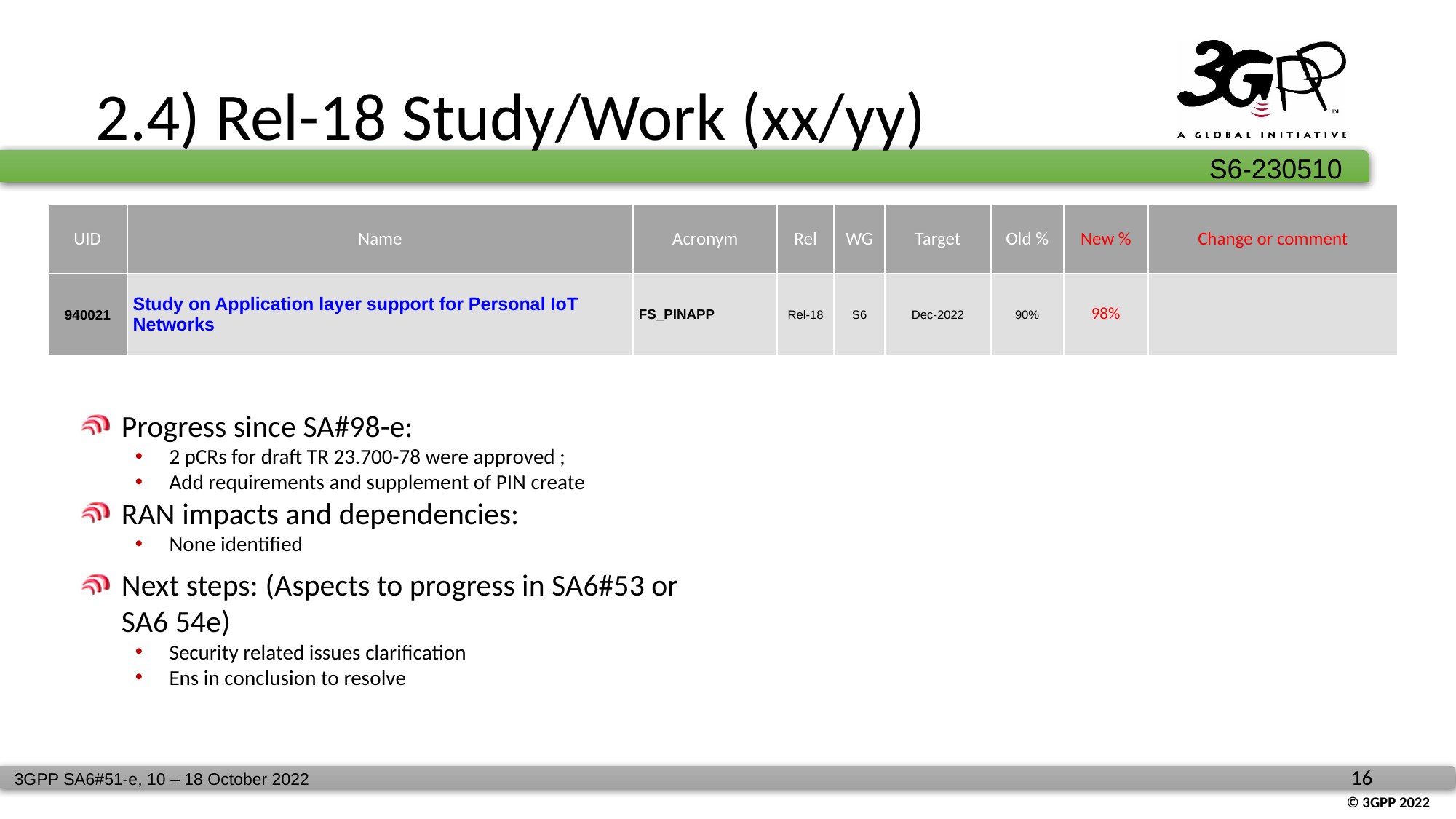

# 2.4) Rel-18 Study/Work (xx/yy)
| UID | Name | Acronym | Rel | WG | Target | Old % | New % | Change or comment |
| --- | --- | --- | --- | --- | --- | --- | --- | --- |
| 940021 | Study on Application layer support for Personal IoT Networks | FS\_PINAPP | Rel-18 | S6 | Dec-2022 | 90% | 98% |  |
Progress since SA#98-e:
2 pCRs for draft TR 23.700-78 were approved ;
Add requirements and supplement of PIN create
RAN impacts and dependencies:
None identified
Next steps: (Aspects to progress in SA6#53 or SA6 54e)
Security related issues clarification
Ens in conclusion to resolve